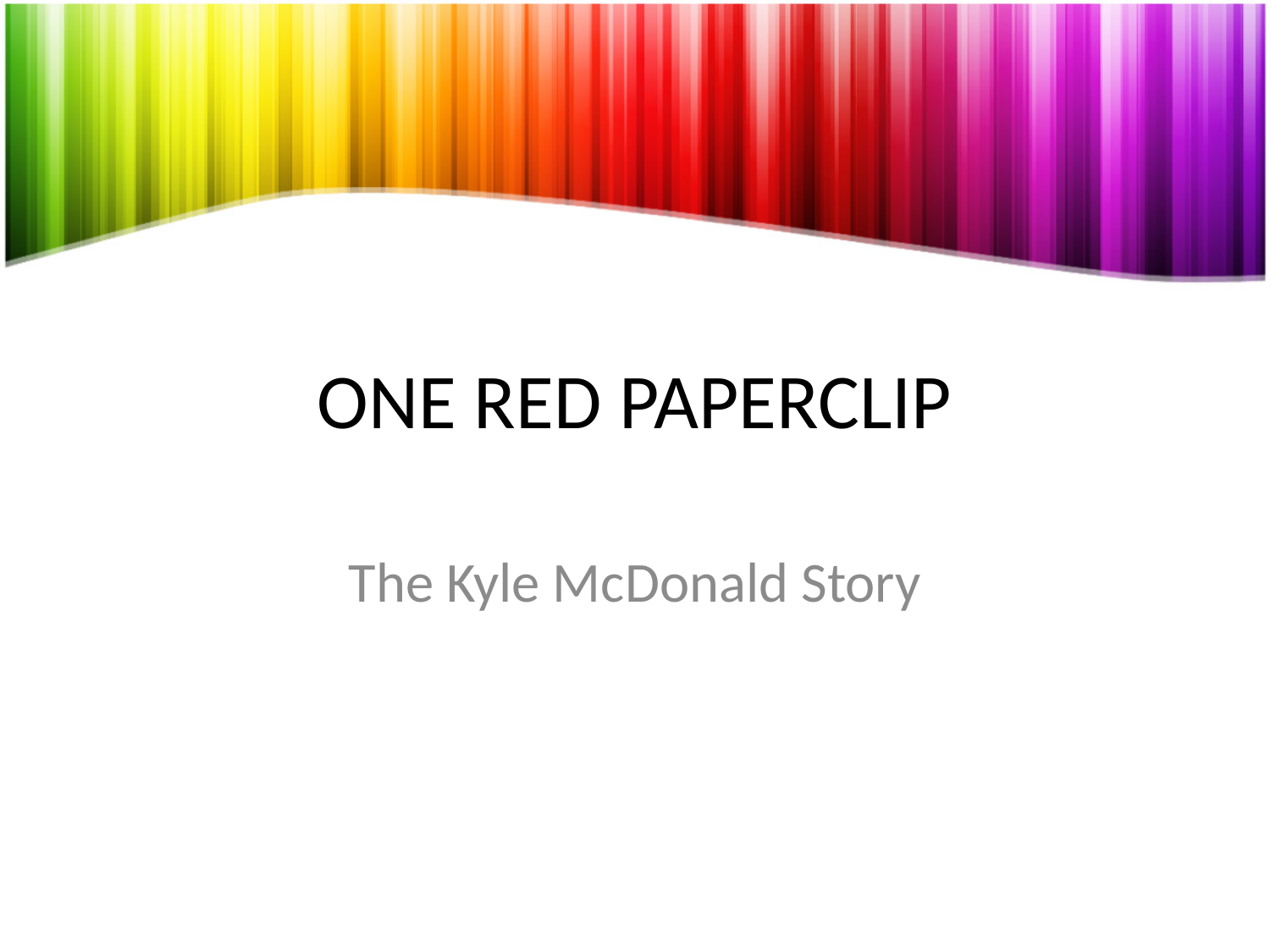

# ONE RED PAPERCLIP
The Kyle McDonald Story